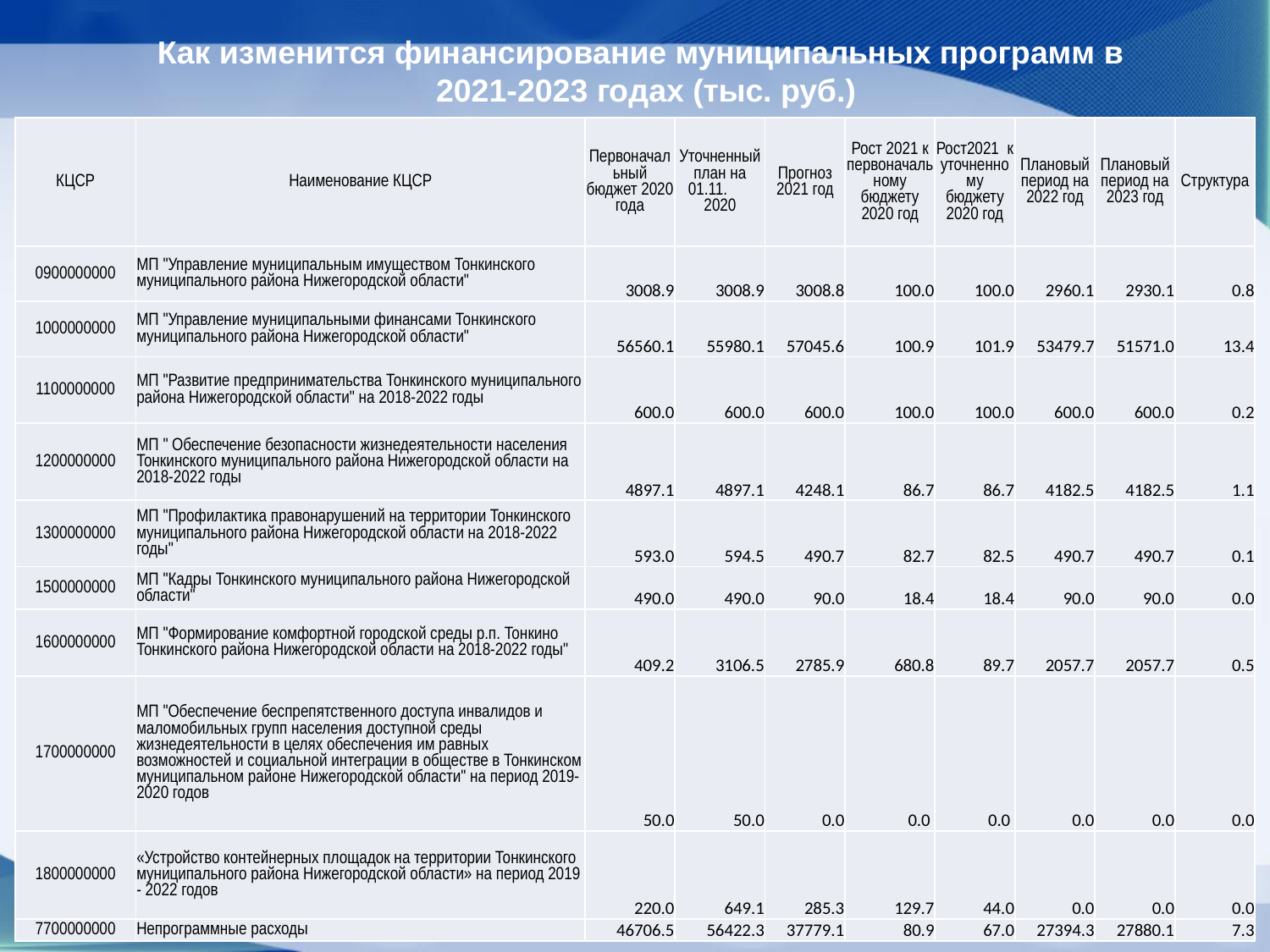

Как изменится финансирование муниципальных программ в 2021-2023 годах (тыс. руб.)
| КЦСР | Наименование КЦСР | Первоначальный бюджет 2020 года | Уточненный план на 01.11. 2020 | Прогноз 2021 год | Рост 2021 к первоначальному бюджету 2020 год | Рост2021 к уточненному бюджету 2020 год | Плановый период на 2022 год | Плановый период на 2023 год | Структура |
| --- | --- | --- | --- | --- | --- | --- | --- | --- | --- |
| 0900000000 | МП "Управление муниципальным имуществом Тонкинского муниципального района Нижегородской области" | 3008.9 | 3008.9 | 3008.8 | 100.0 | 100.0 | 2960.1 | 2930.1 | 0.8 |
| --- | --- | --- | --- | --- | --- | --- | --- | --- | --- |
| 1000000000 | МП "Управление муниципальными финансами Тонкинского муниципального района Нижегородской области" | 56560.1 | 55980.1 | 57045.6 | 100.9 | 101.9 | 53479.7 | 51571.0 | 13.4 |
| 1100000000 | МП "Развитие предпринимательства Тонкинского муниципального района Нижегородской области" на 2018-2022 годы | 600.0 | 600.0 | 600.0 | 100.0 | 100.0 | 600.0 | 600.0 | 0.2 |
| 1200000000 | МП " Обеспечение безопасности жизнедеятельности населения Тонкинского муниципального района Нижегородской области на 2018-2022 годы | 4897.1 | 4897.1 | 4248.1 | 86.7 | 86.7 | 4182.5 | 4182.5 | 1.1 |
| 1300000000 | МП "Профилактика правонарушений на территории Тонкинского муниципального района Нижегородской области на 2018-2022 годы" | 593.0 | 594.5 | 490.7 | 82.7 | 82.5 | 490.7 | 490.7 | 0.1 |
| 1500000000 | МП "Кадры Тонкинского муниципального района Нижегородской области" | 490.0 | 490.0 | 90.0 | 18.4 | 18.4 | 90.0 | 90.0 | 0.0 |
| 1600000000 | МП "Формирование комфортной городской среды р.п. Тонкино Тонкинского района Нижегородской области на 2018-2022 годы" | 409.2 | 3106.5 | 2785.9 | 680.8 | 89.7 | 2057.7 | 2057.7 | 0.5 |
| 1700000000 | МП "Обеспечение беспрепятственного доступа инвалидов и маломобильных групп населения доступной среды жизнедеятельности в целях обеспечения им равных возможностей и социальной интеграции в обществе в Тонкинском муниципальном районе Нижегородской области" на период 2019-2020 годов | 50.0 | 50.0 | 0.0 | 0.0 | 0.0 | 0.0 | 0.0 | 0.0 |
| 1800000000 | «Устройство контейнерных площадок на территории Тонкинского муниципального района Нижегородской области» на период 2019 - 2022 годов | 220.0 | 649.1 | 285.3 | 129.7 | 44.0 | 0.0 | 0.0 | 0.0 |
| 7700000000 | Непрограммные расходы | 46706.5 | 56422.3 | 37779.1 | 80.9 | 67.0 | 27394.3 | 27880.1 | 7.3 |